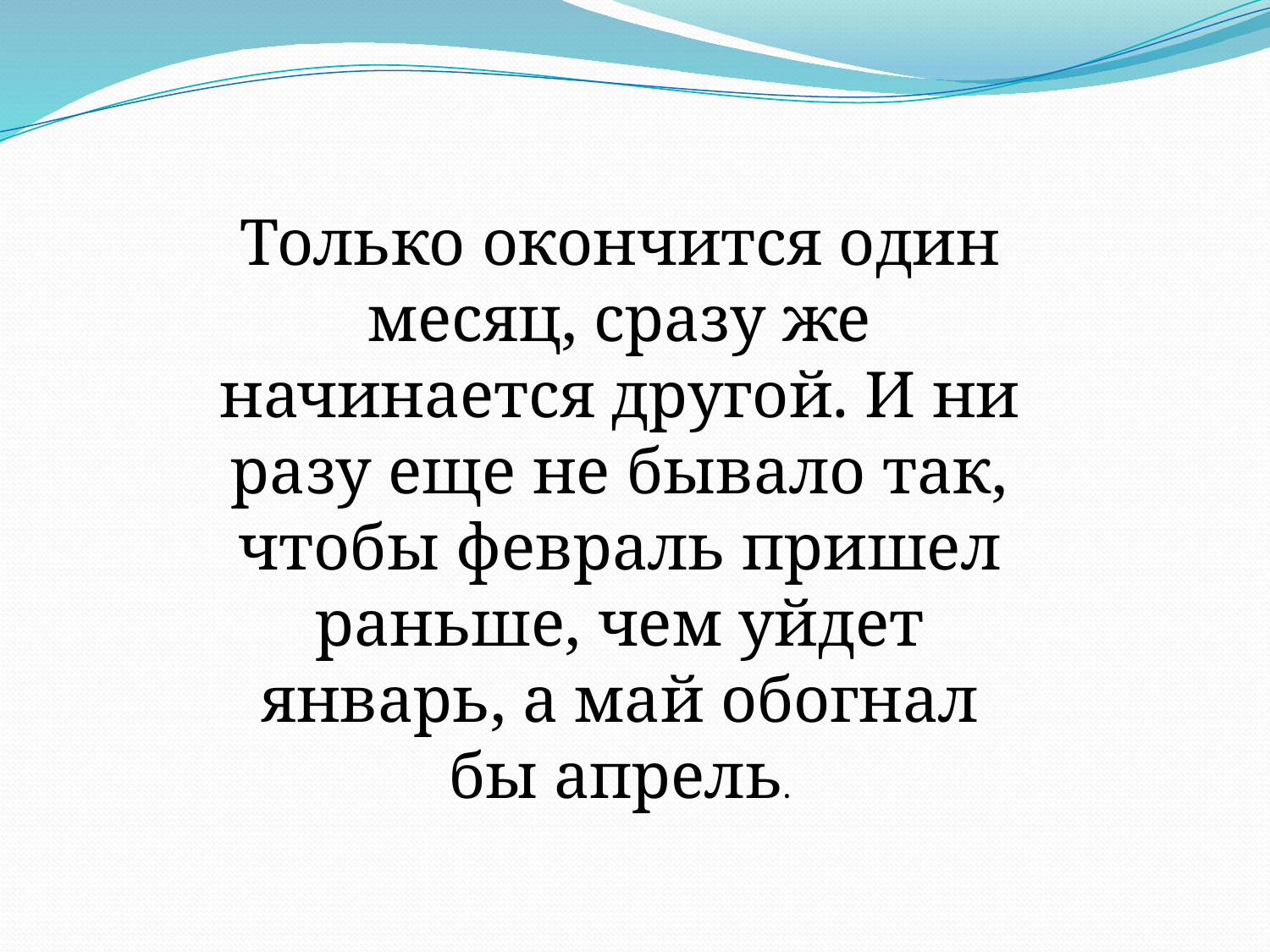

Только окончится один месяц, сразу же начинается другой. И ни разу еще не бывало так, чтобы февраль пришел раньше, чем уйдет январь, а май обогнал бы апрель.